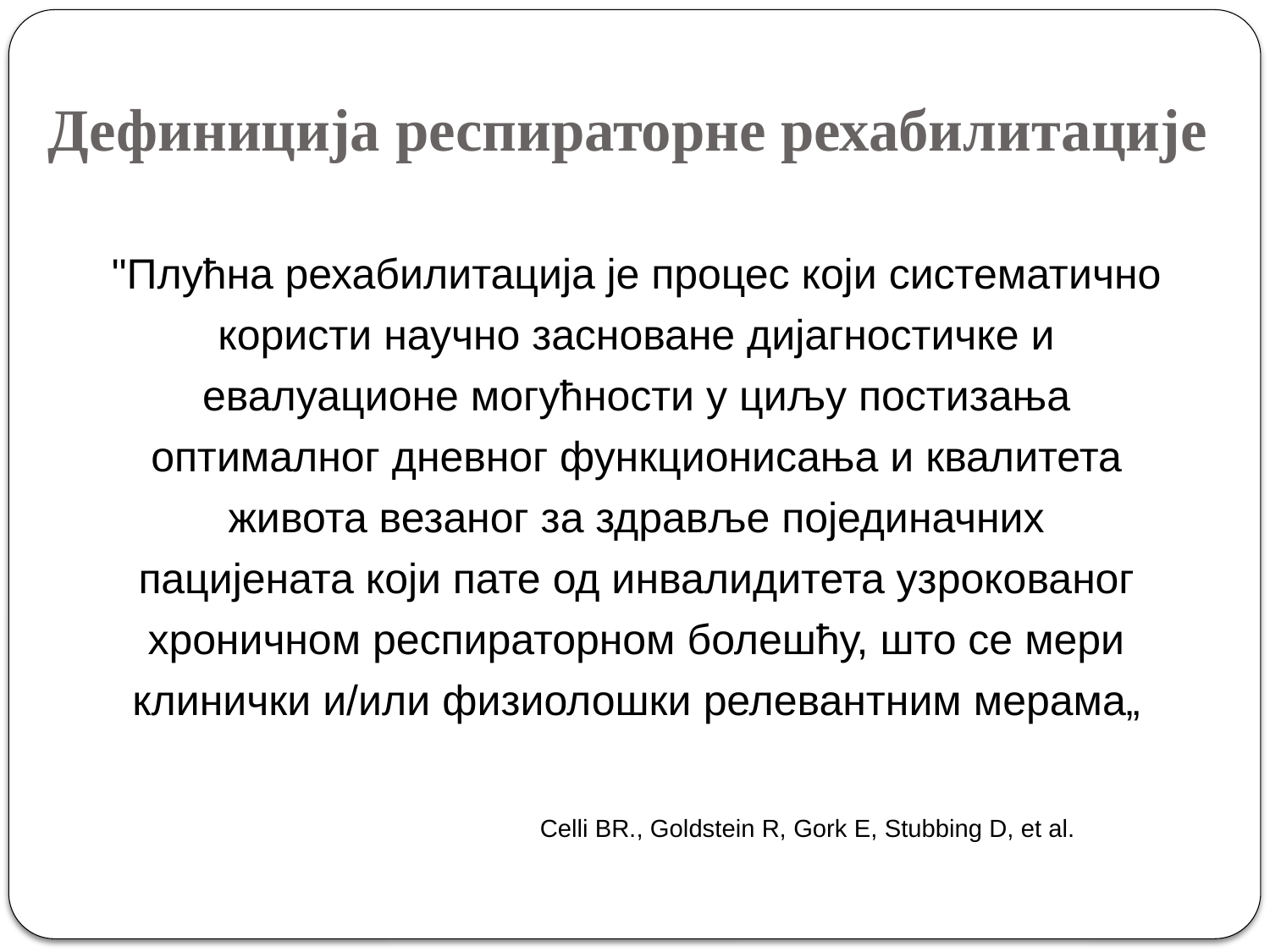

# Дефиниција респираторне рехабилитације
"Плућна рехабилитација је процес који систематично
користи научно засноване дијагностичке и
евалуационе могућности у циљу постизања
оптималног дневног функционисања и квалитета
живота везаног за здравље појединачних
пацијената који пате од инвалидитета узрокованог
хроничном респираторном болешћу, што се мери
клинички и/или физиолошки релевантним мерама„

                                       Celli BR., Goldstein R, Gork E, Stubbing D, et al.
24